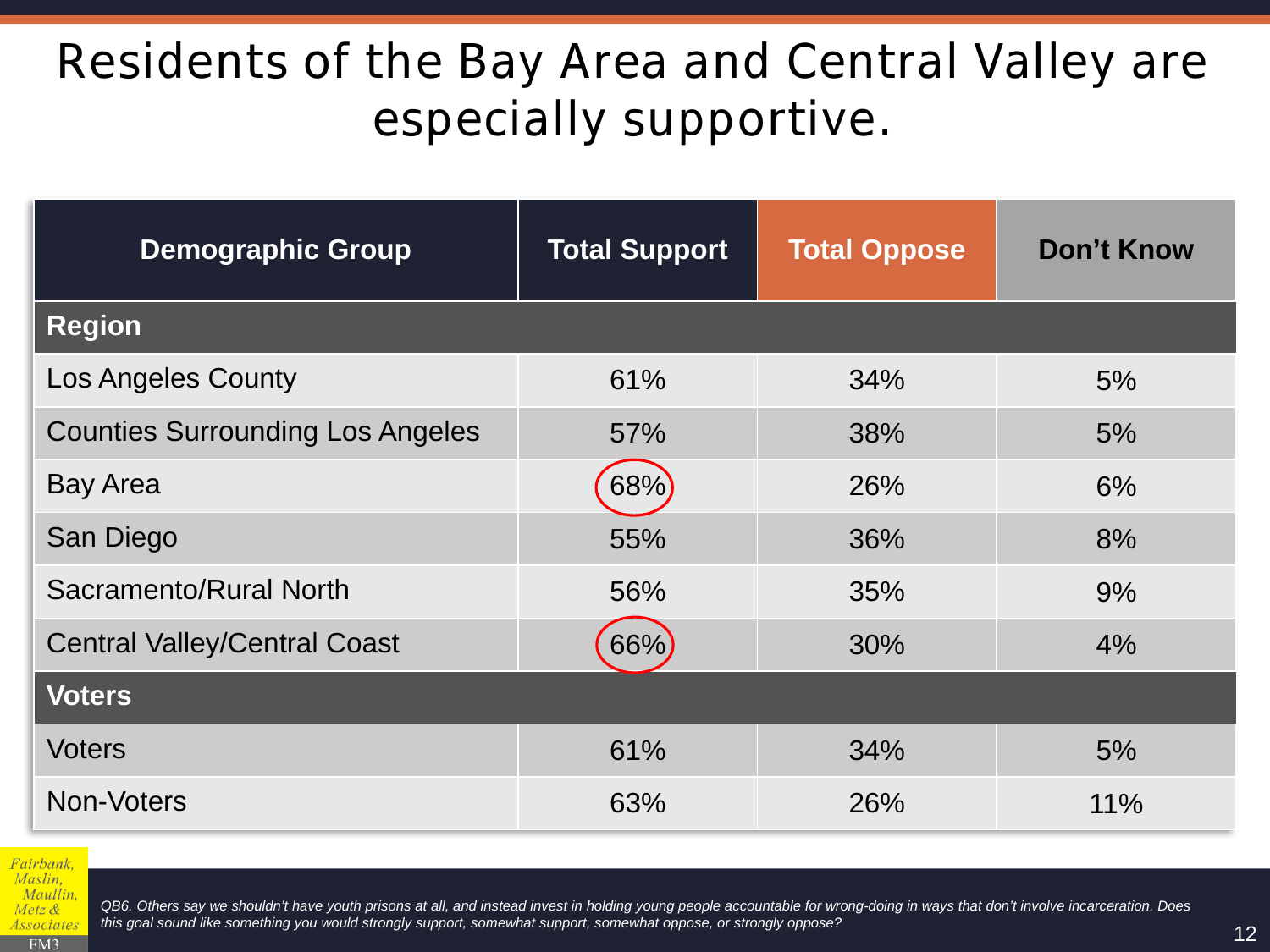

# Residents of the Bay Area and Central Valley are especially supportive.
| Demographic Group | Total Support | Total Oppose | Don’t Know |
| --- | --- | --- | --- |
| Region |  |  |  |
| Los Angeles County | 61% | 34% | 5% |
| Counties Surrounding Los Angeles | 57% | 38% | 5% |
| Bay Area | 68% | 26% | 6% |
| San Diego | 55% | 36% | 8% |
| Sacramento/Rural North | 56% | 35% | 9% |
| Central Valley/Central Coast | 66% | 30% | 4% |
| Voters |  |  |  |
| Voters | 61% | 34% | 5% |
| Non-Voters | 63% | 26% | 11% |

QB6. Others say we shouldn’t have youth prisons at all, and instead invest in holding young people accountable for wrong-doing in ways that don’t involve incarceration. Does this goal sound like something you would strongly support, somewhat support, somewhat oppose, or strongly oppose?